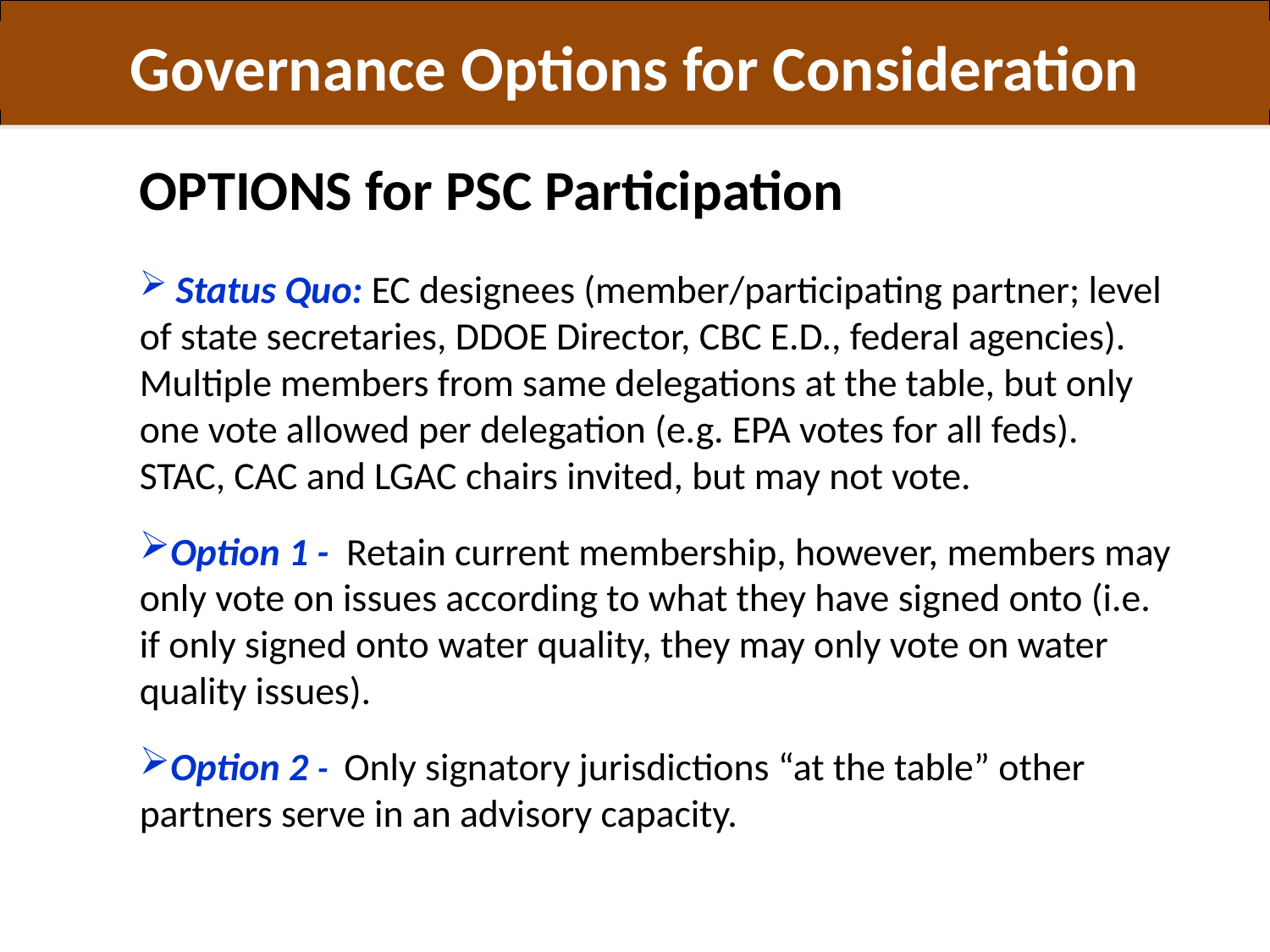

Governance Options for Consideration
OPTIONS for PSC Participation

 Status Quo: EC designees (member/participating partner; level of state secretaries, DDOE Director, CBC E.D., federal agencies). Multiple members from same delegations at the table, but only one vote allowed per delegation (e.g. EPA votes for all feds). STAC, CAC and LGAC chairs invited, but may not vote.

Option 1 -  Retain current membership, however, members may only vote on issues according to what they have signed onto (i.e. if only signed onto water quality, they may only vote on water quality issues).

Option 2 -  Only signatory jurisdictions “at the table” other partners serve in an advisory capacity.